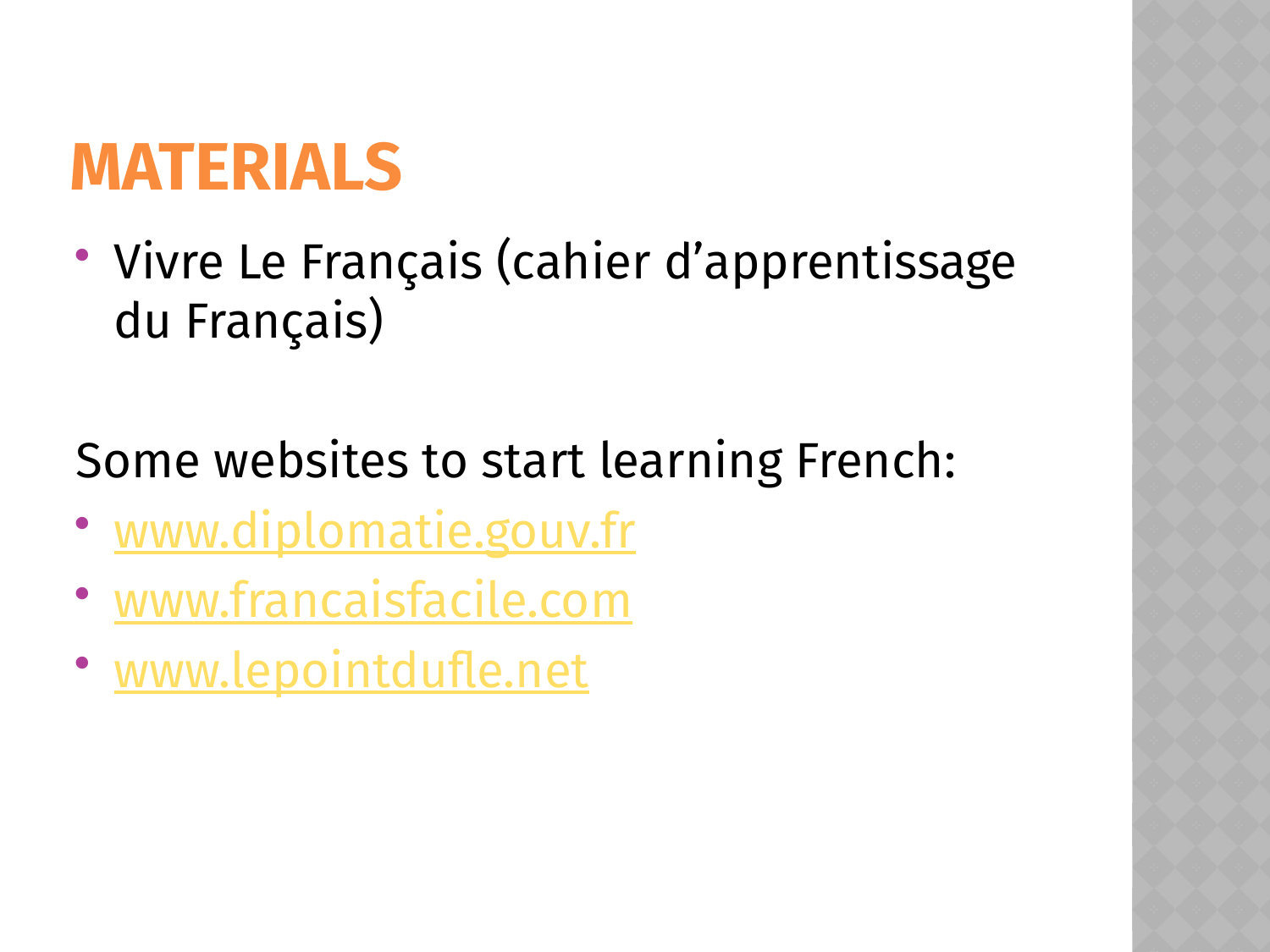

# Materials
Vivre Le Français (cahier d’apprentissage du Français)

Some websites to start learning French:
www.diplomatie.gouv.fr
www.francaisfacile.com
www.lepointdufle.net